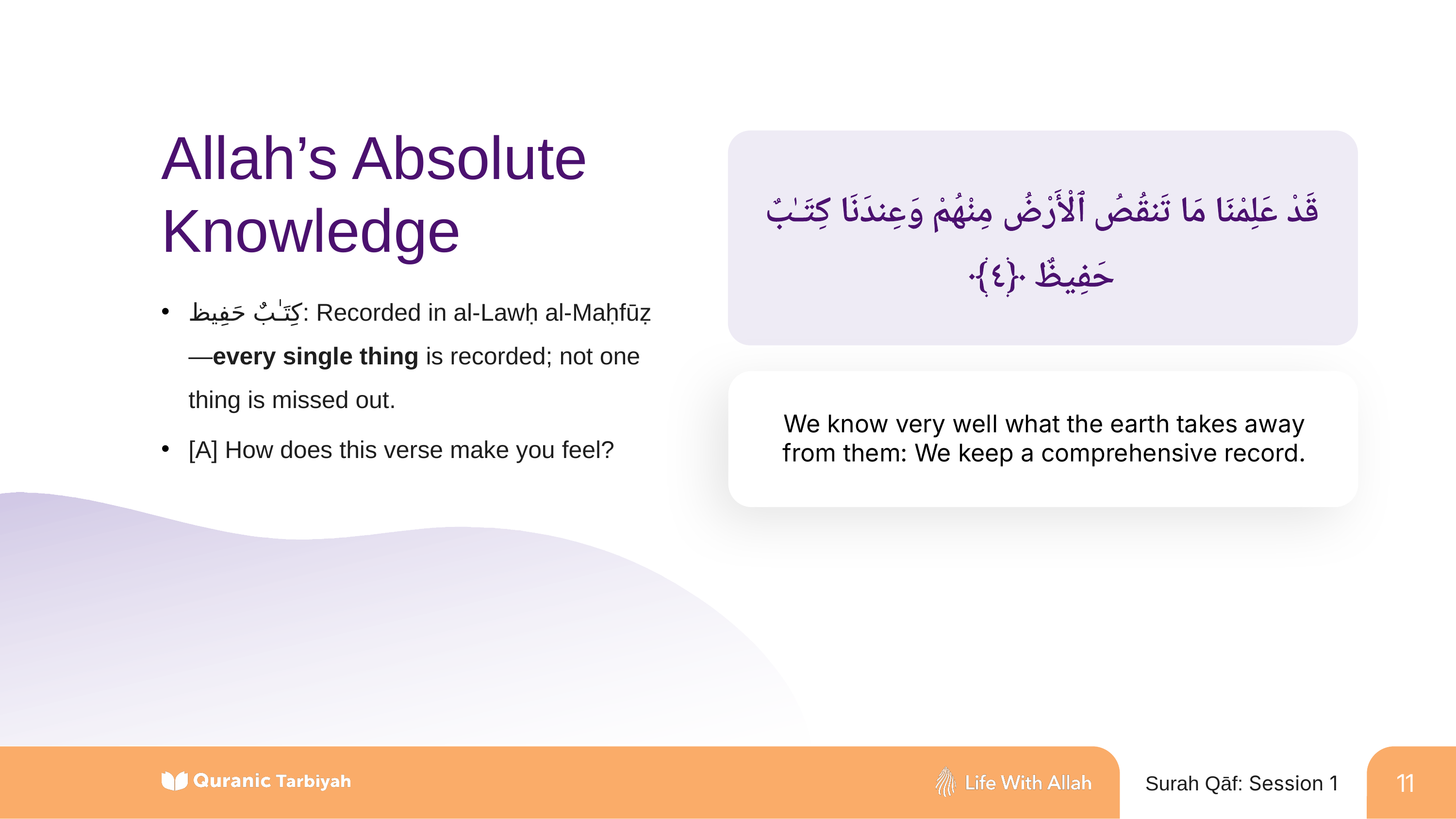

Allah’s Absolute Knowledge

كِتَـٰبٌ حَفِيظ: Recorded in al-Lawḥ al-Maḥfūẓ—every single thing is recorded; not one thing is missed out.
[A] How does this verse make you feel?

We know very well what the earth takes away from them: We keep a comprehensive record.